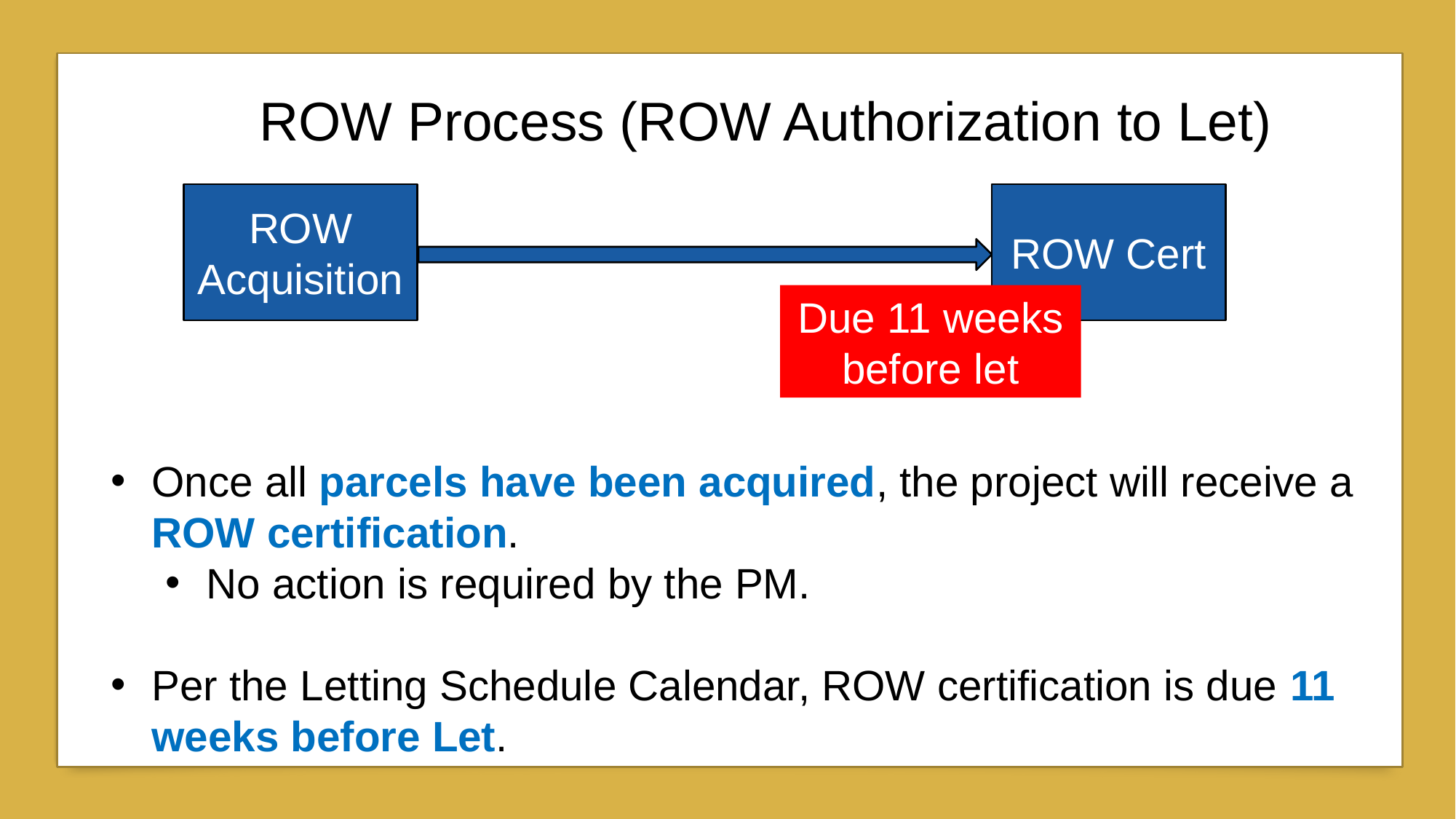

ROW Process (ROW Authorization to Let)
ROW Acquisition
ROW Cert
Due 11 weeks before let
Once all parcels have been acquired, the project will receive a ROW certification.
No action is required by the PM.

Per the Letting Schedule Calendar, ROW certification is due 11 weeks before Let.